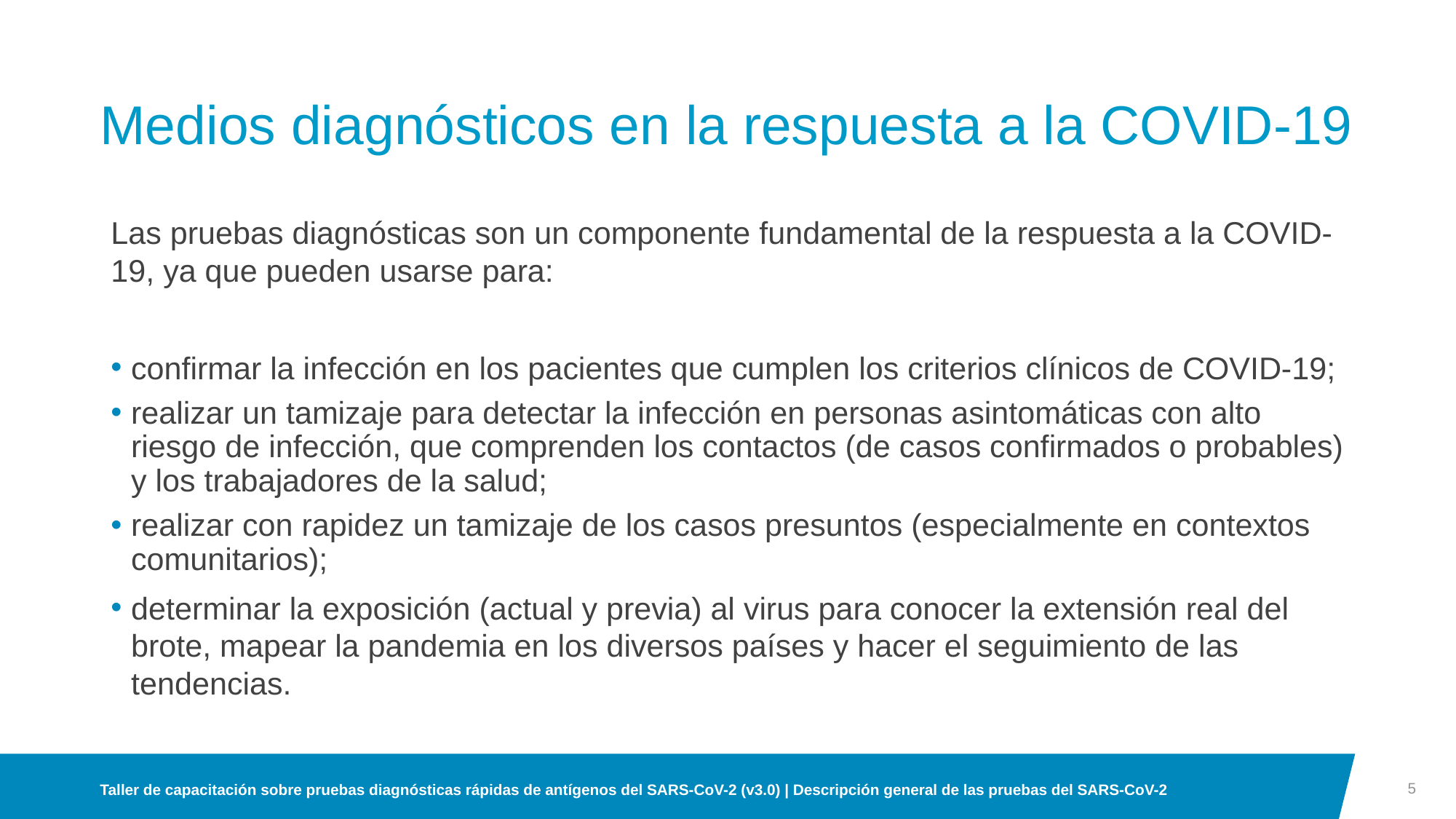

# Medios diagnósticos en la respuesta a la COVID-19
Las pruebas diagnósticas son un componente fundamental de la respuesta a la COVID-19, ya que pueden usarse para:

confirmar la infección en los pacientes que cumplen los criterios clínicos de COVID-19;
realizar un tamizaje para detectar la infección en personas asintomáticas con alto riesgo de infección, que comprenden los contactos (de casos confirmados o probables) y los trabajadores de la salud;
realizar con rapidez un tamizaje de los casos presuntos (especialmente en contextos comunitarios);
determinar la exposición (actual y previa) al virus para conocer la extensión real del brote, mapear la pandemia en los diversos países y hacer el seguimiento de las tendencias.

5
Taller de capacitación sobre pruebas diagnósticas rápidas de antígenos del SARS-CoV-2 (v3.0) | Descripción general de las pruebas del SARS-CoV-2